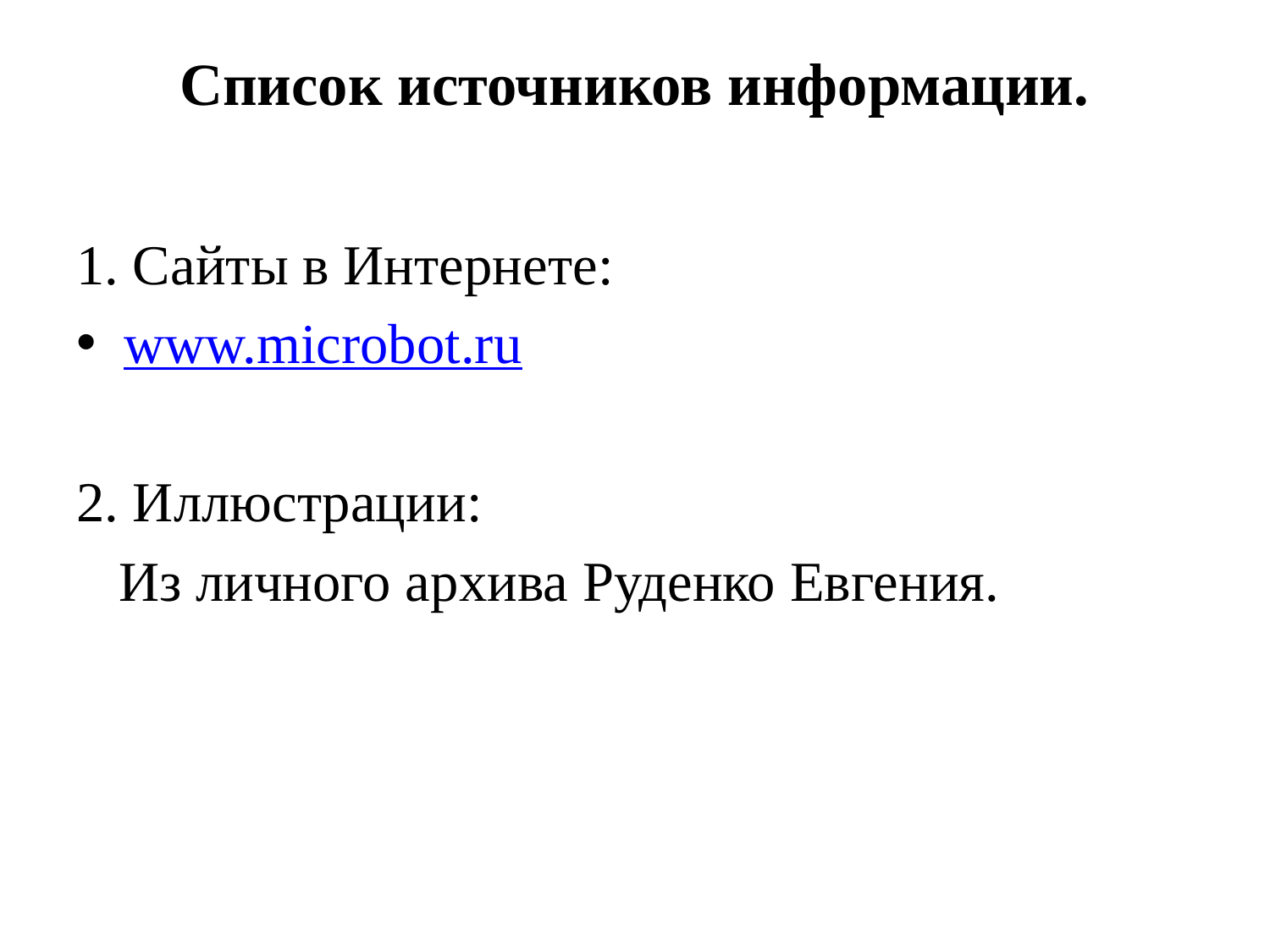

# Список источников информации.
1. Сайты в Интернете:
www.microbot.ru

2. Иллюстрации:
   Из личного архива Руденко Евгения.